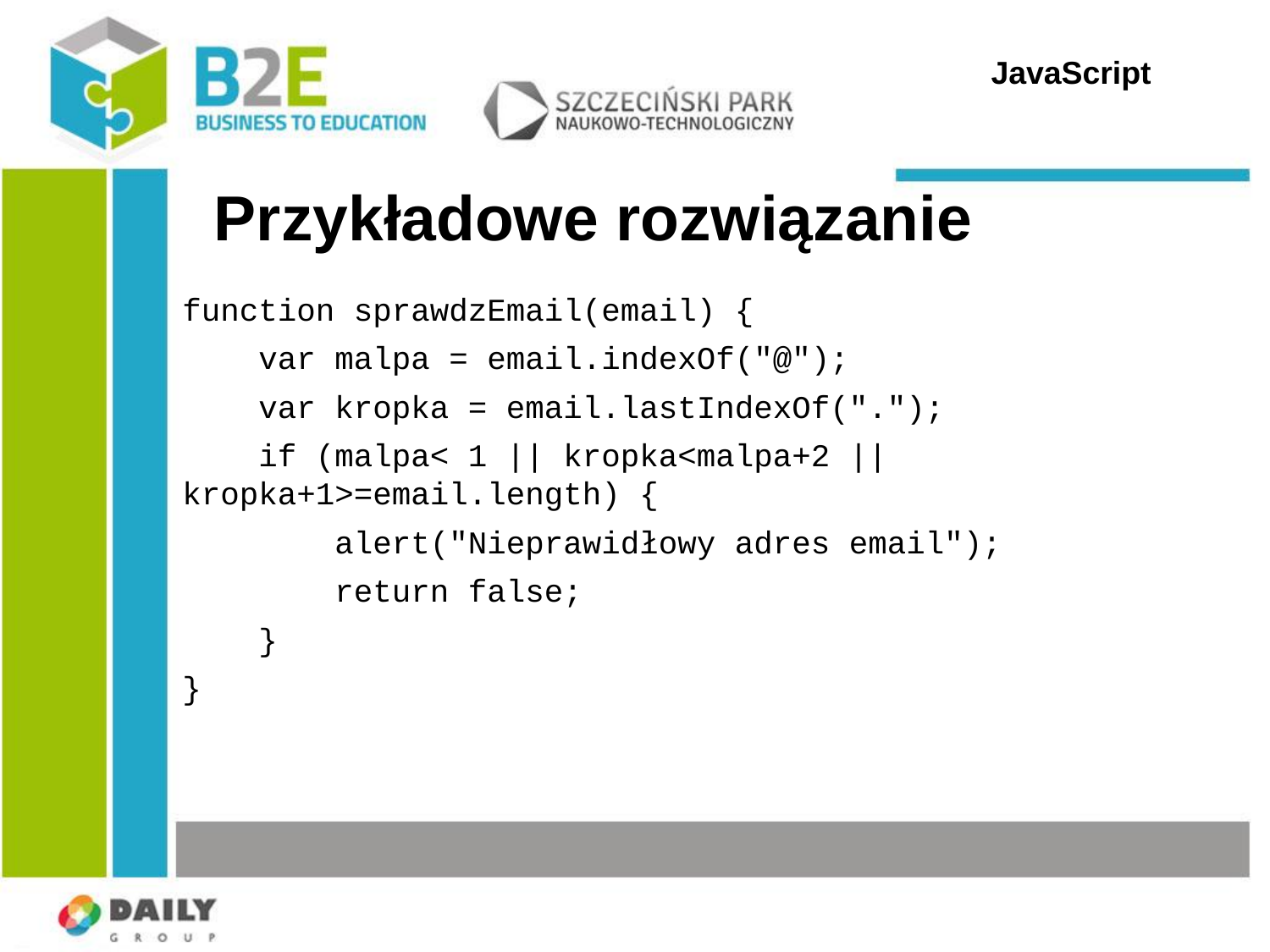

JavaScript
Przykładowe rozwiązanie
function sprawdzEmail(email) {
    var malpa = email.indexOf("@");
    var kropka = email.lastIndexOf(".");
    if (malpa< 1 || kropka<malpa+2 || kropka+1>=email.length) {
        alert("Nieprawidłowy adres email");
        return false;
    }
}